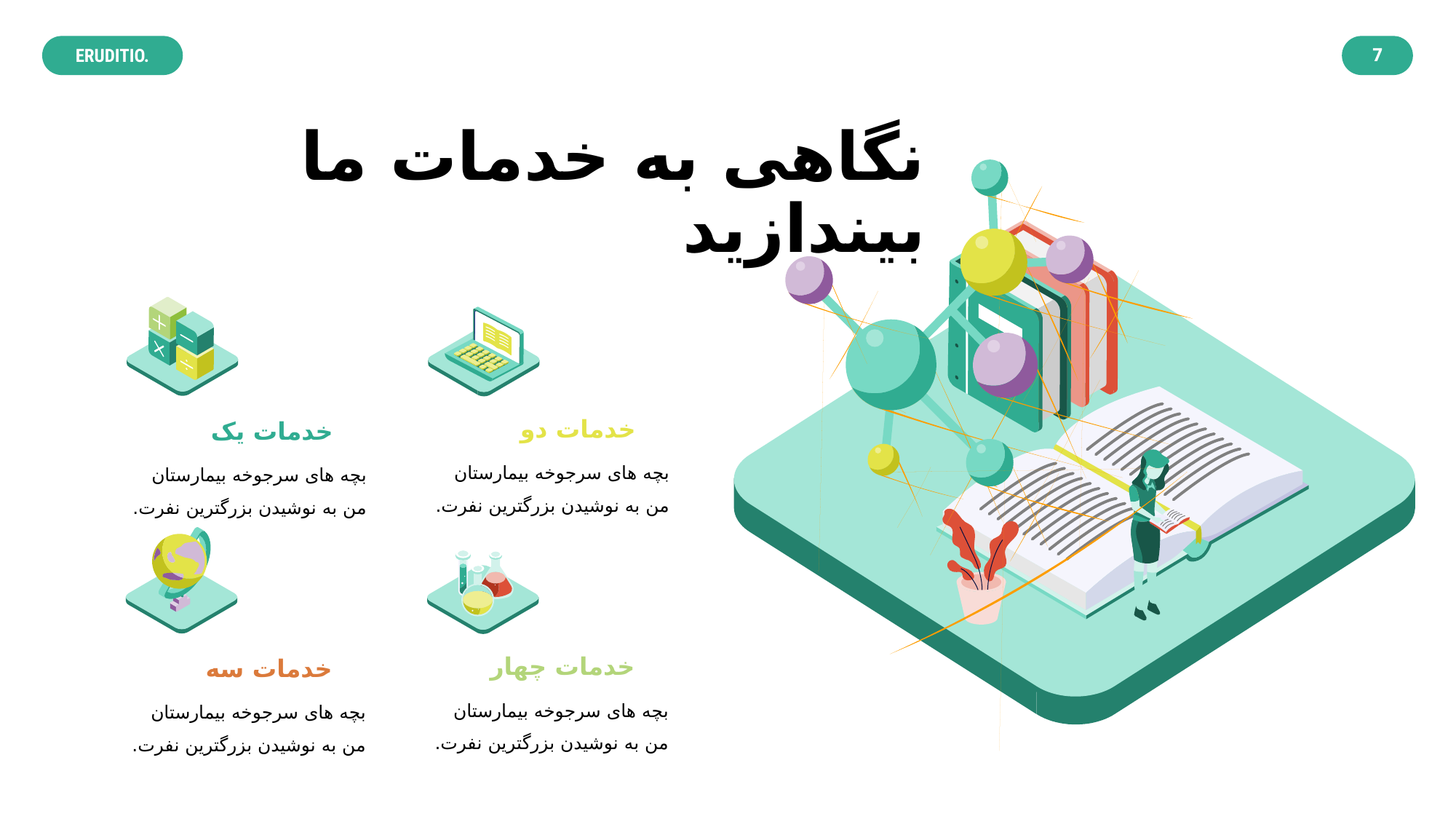

7
# نگاهی به خدمات ما بیندازید

خدمات دو
خدمات یک
بچه های سرجوخه بیمارستان من به نوشیدن بزرگترین نفرت.
بچه های سرجوخه بیمارستان من به نوشیدن بزرگترین نفرت.

خدمات چهار
خدمات سه
بچه های سرجوخه بیمارستان من به نوشیدن بزرگترین نفرت.
بچه های سرجوخه بیمارستان من به نوشیدن بزرگترین نفرت.